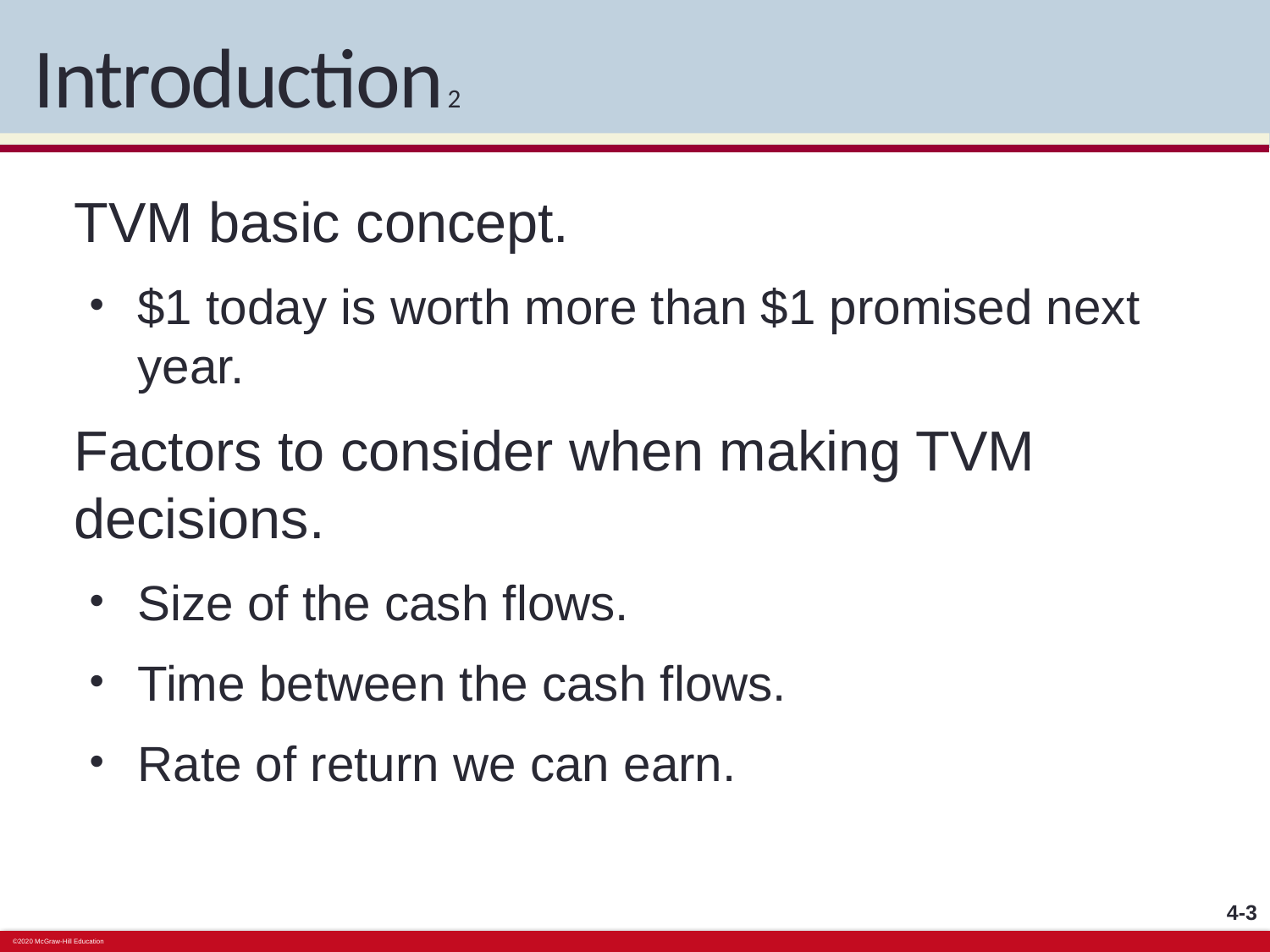

# Introduction 2
TVM basic concept.
$1 today is worth more than $1 promised next year.
Factors to consider when making TVM decisions.
Size of the cash flows.
Time between the cash flows.
Rate of return we can earn.